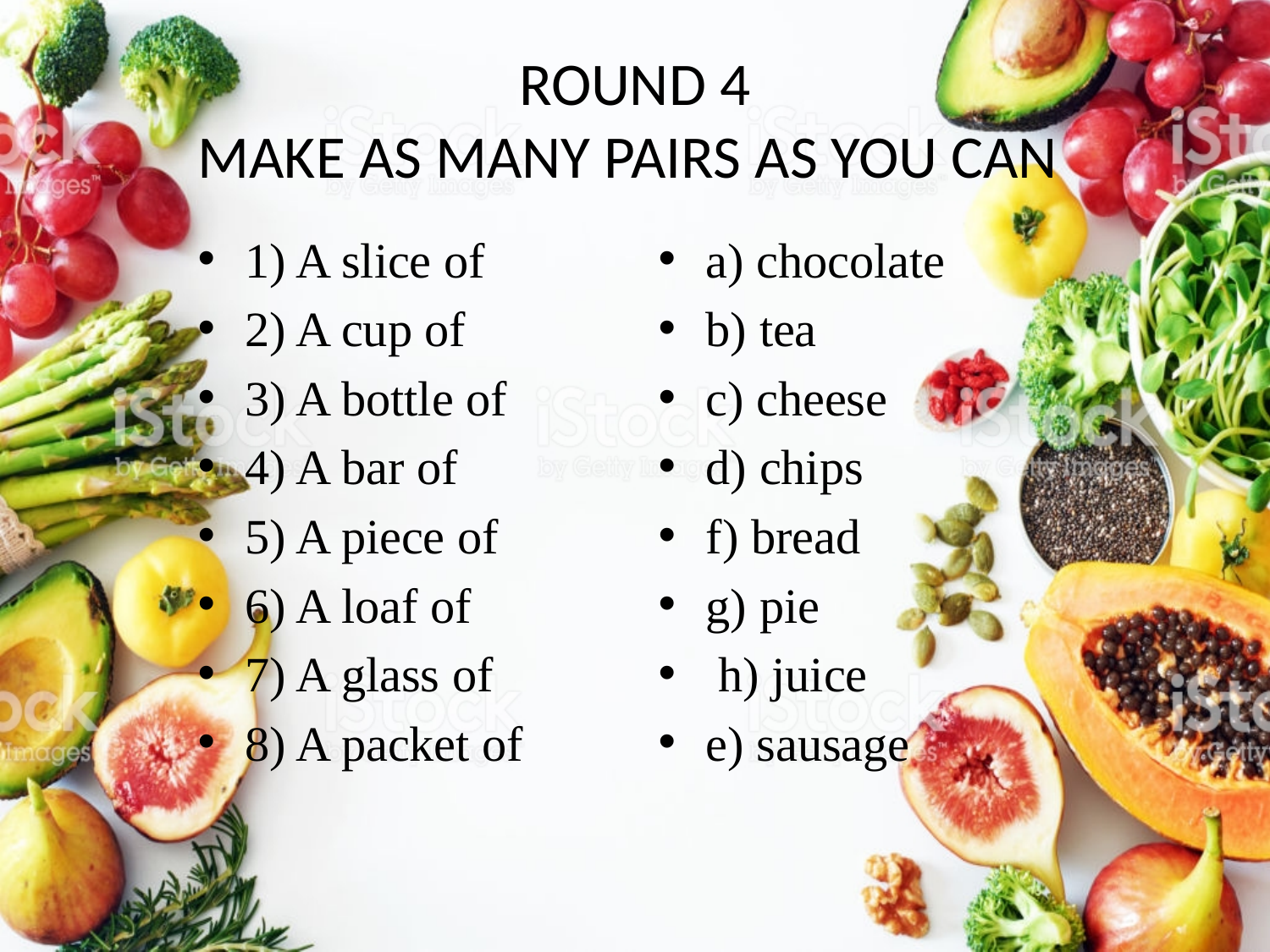

# ROUND 4 MAKE AS MANY PAIRS AS YOU CAN
1) A slice of
2) A cup of
3) A bottle of
4) A bar of
5) A piece of
6) A loaf of
7) A glass of
8) A packet of
a) chocolate
b) tea
c) cheese
d) chips
f) bread
g) pie
 h) juice
e) sausage